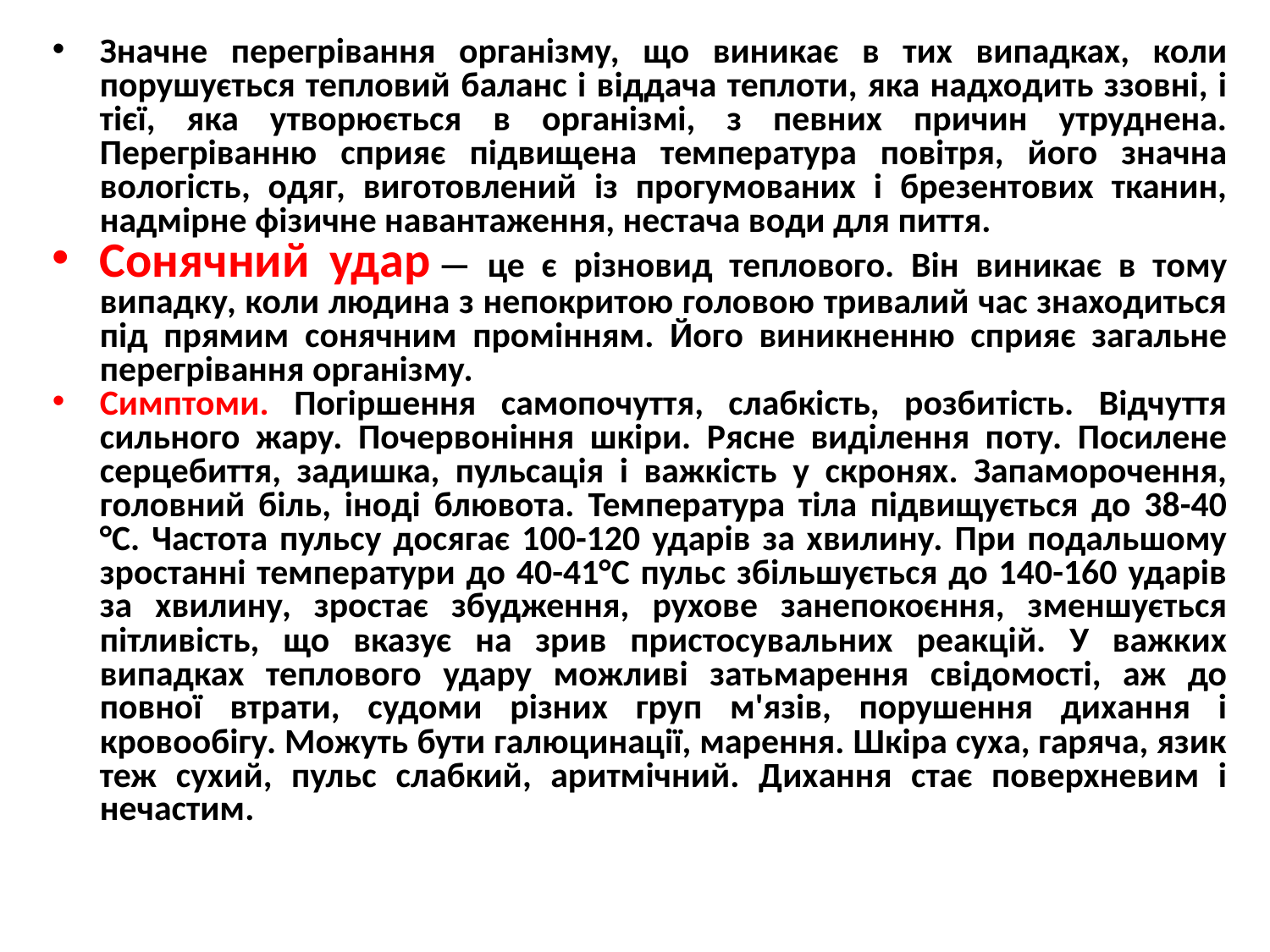

Значне перегрівання організму, що виникає в тих випадках, коли порушується тепловий баланс і віддача теплоти, яка надходить ззовні, і тієї, яка утворюється в організмі, з певних причин утруднена. Перегріванню сприяє підвищена температура повітря, його значна вологість, одяг, виготовлений із прогумованих і брезентових тканин, надмірне фізичне навантаження, нестача води для пиття.
Сонячний удар — це є різновид теплового. Він виникає в тому випадку, коли людина з непокритою головою тривалий час знаходиться під прямим сонячним промінням. Його виникненню сприяє загальне перегрівання організму.
Симптоми. Погіршення самопочуття, слабкість, розбитість. Відчуття сильного жару. Почервоніння шкіри. Рясне виділення поту. Посилене серцебиття, задишка, пульсація і важкість у скронях. Запаморочення, головний біль, іноді блювота. Температура тіла підвищується до 38-40 °С. Частота пульсу досягає 100-120 ударів за хвилину. При подальшому зростанні температури до 40-41°С пульс збільшується до 140-160 ударів за хвилину, зростає збудження, рухове занепокоєння, зменшується пітливість, що вказує на зрив пристосувальних реакцій. У важких випадках теплового удару можливі затьмарення свідомості, аж до повної втрати, судоми різних груп м'язів, порушення дихання і кровообігу. Можуть бути галюцинації, марення. Шкіра суха, гаряча, язик теж сухий, пульс слабкий, аритмічний. Дихання стає поверхневим і нечастим.